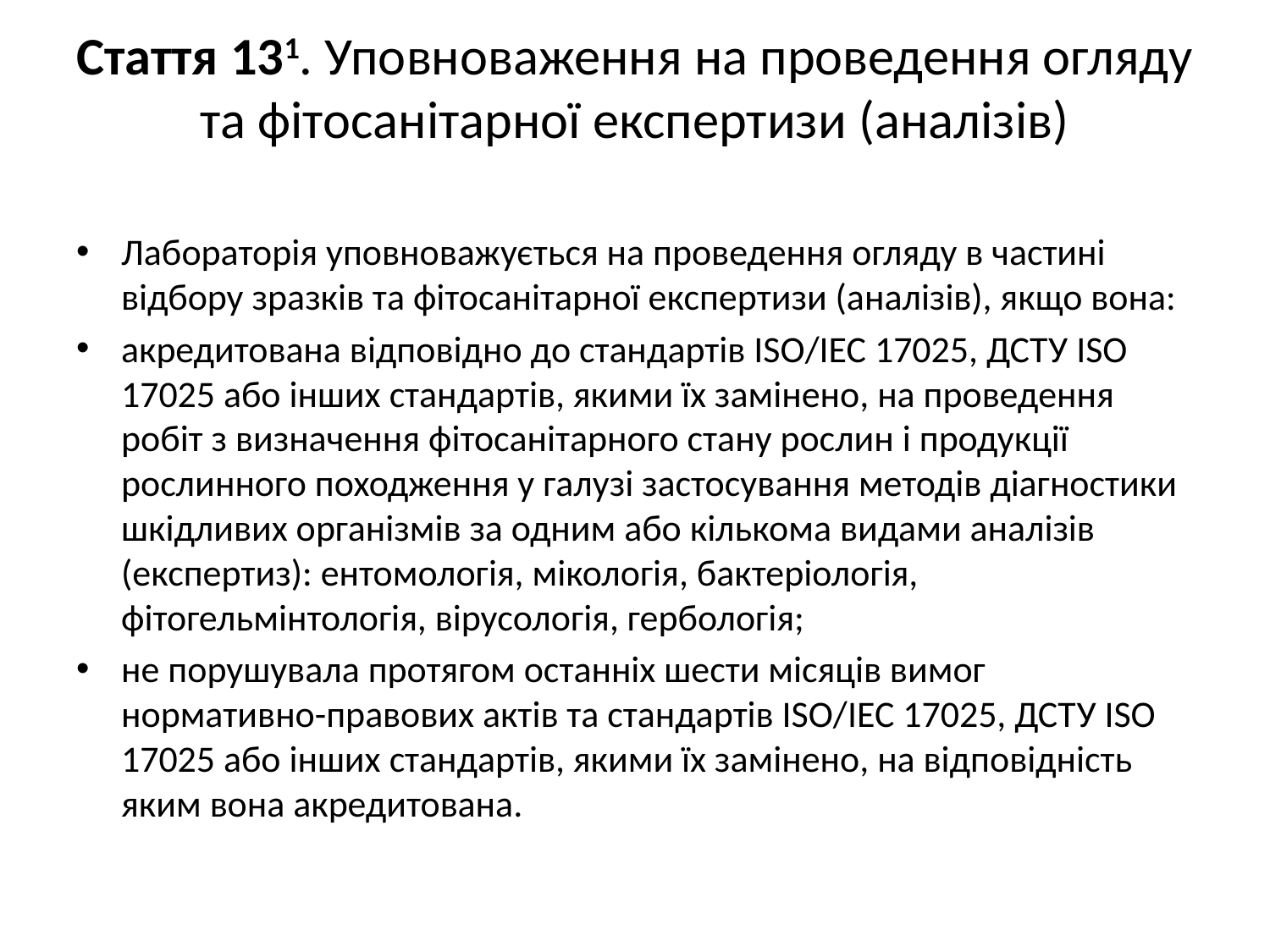

# Стаття 131. Уповноваження на проведення огляду та фітосанітарної експертизи (аналізів)
Лабораторія уповноважується на проведення огляду в частині відбору зразків та фітосанітарної експертизи (аналізів), якщо вона:
акредитована відповідно до стандартів ISO/IEC 17025, ДСТУ ISO 17025 або інших стандартів, якими їх замінено, на проведення робіт з визначення фітосанітарного стану рослин і продукції рослинного походження у галузі застосування методів діагностики шкідливих організмів за одним або кількома видами аналізів (експертиз): ентомологія, мікологія, бактеріологія, фітогельмінтологія, вірусологія, гербологія;
не порушувала протягом останніх шести місяців вимог нормативно-правових актів та стандартів ISO/IEC 17025, ДСТУ ISO 17025 або інших стандартів, якими їх замінено, на відповідність яким вона акредитована.